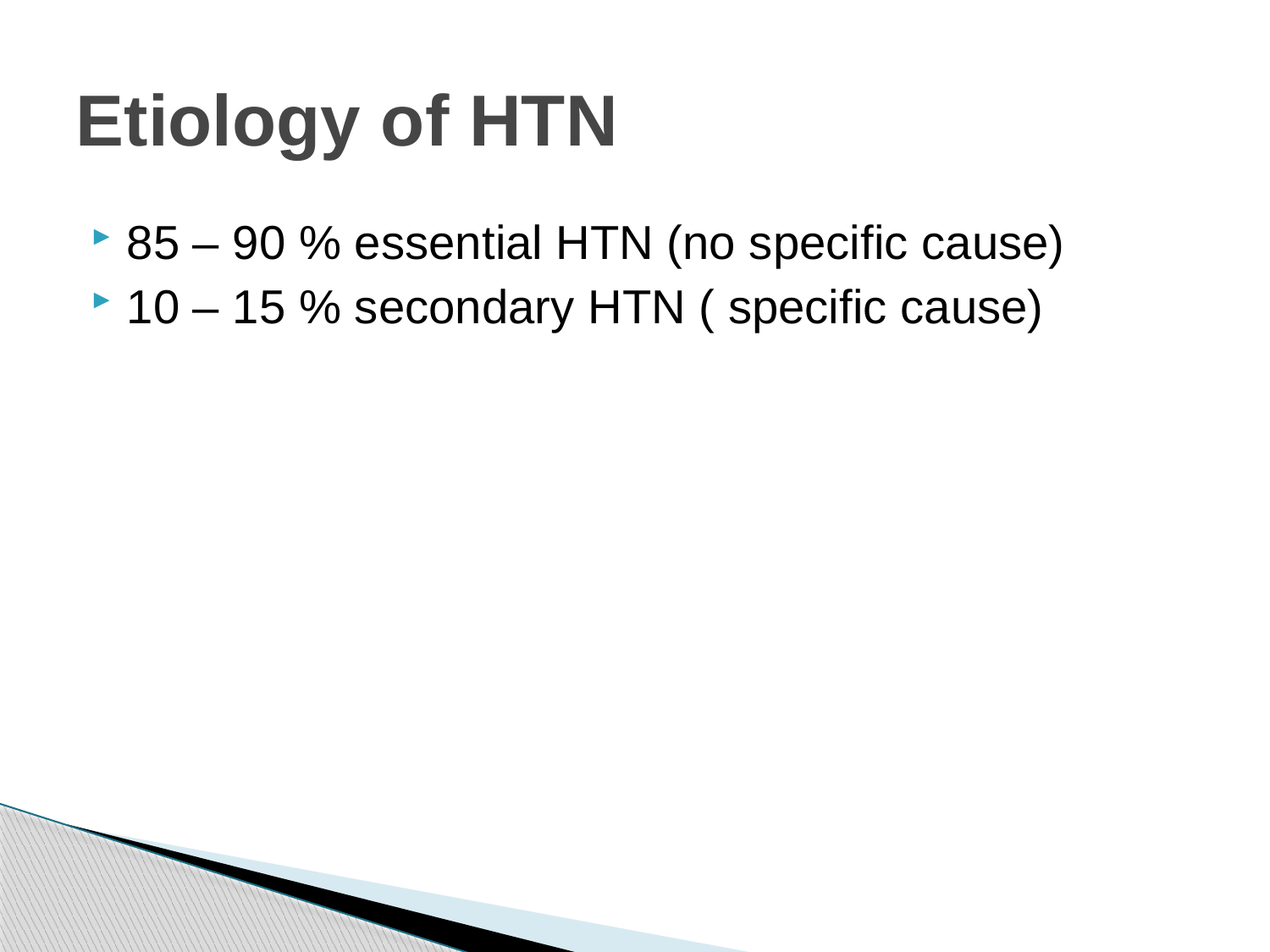

# Etiology of HTN
85 – 90 % essential HTN (no specific cause)
10 – 15 % secondary HTN ( specific cause)